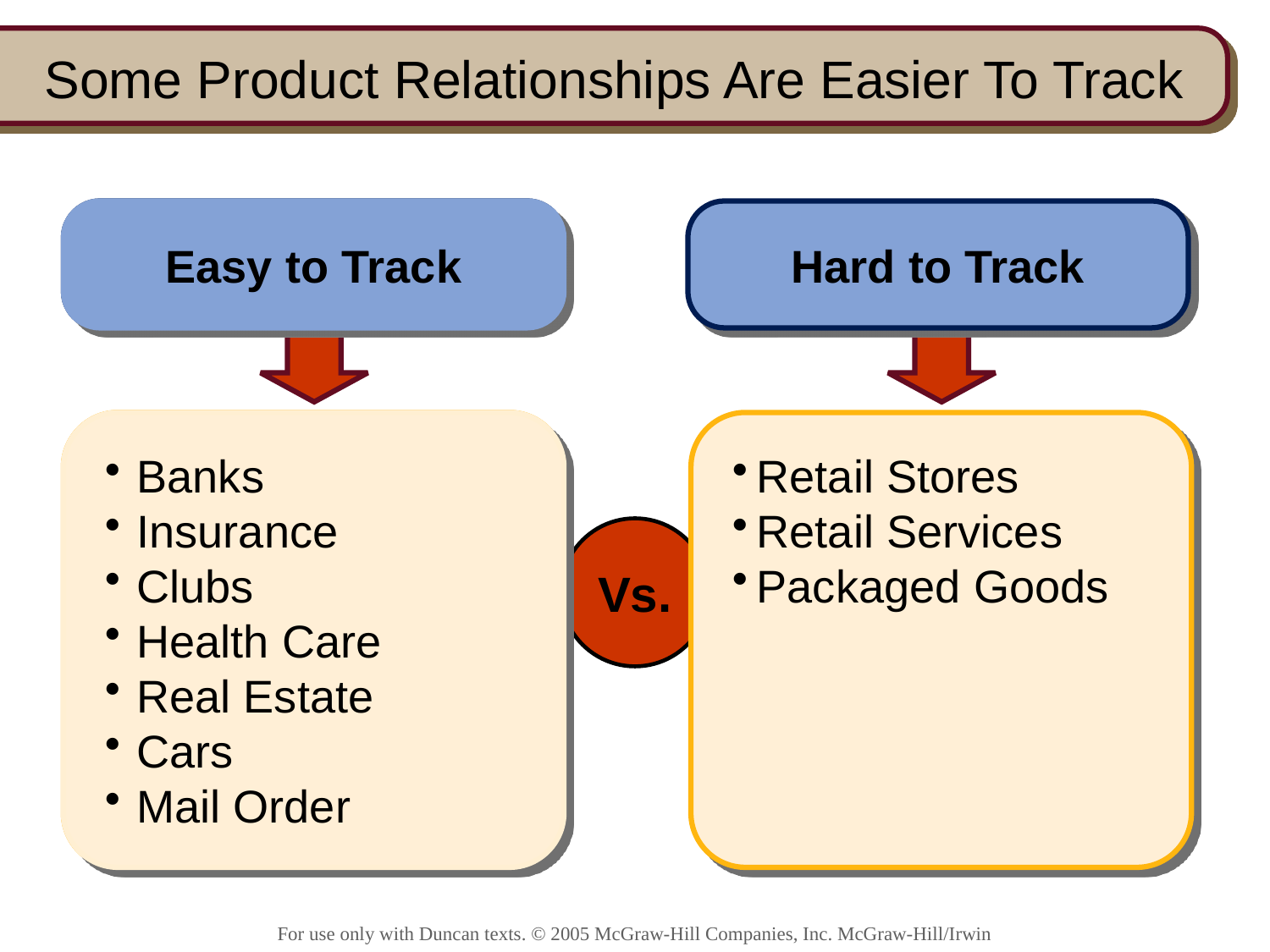

# Some Product Relationships Are Easier To Track
Easy to Track

Banks
Insurance
Clubs
Health Care
Real Estate
Cars
Mail Order
Easy to Track
Banks
Insurance
Clubs
Health Care
Real Estate
Cars
Mail Order
Hard to Track

Retail Stores
Retail Services
Packaged Goods
Vs.